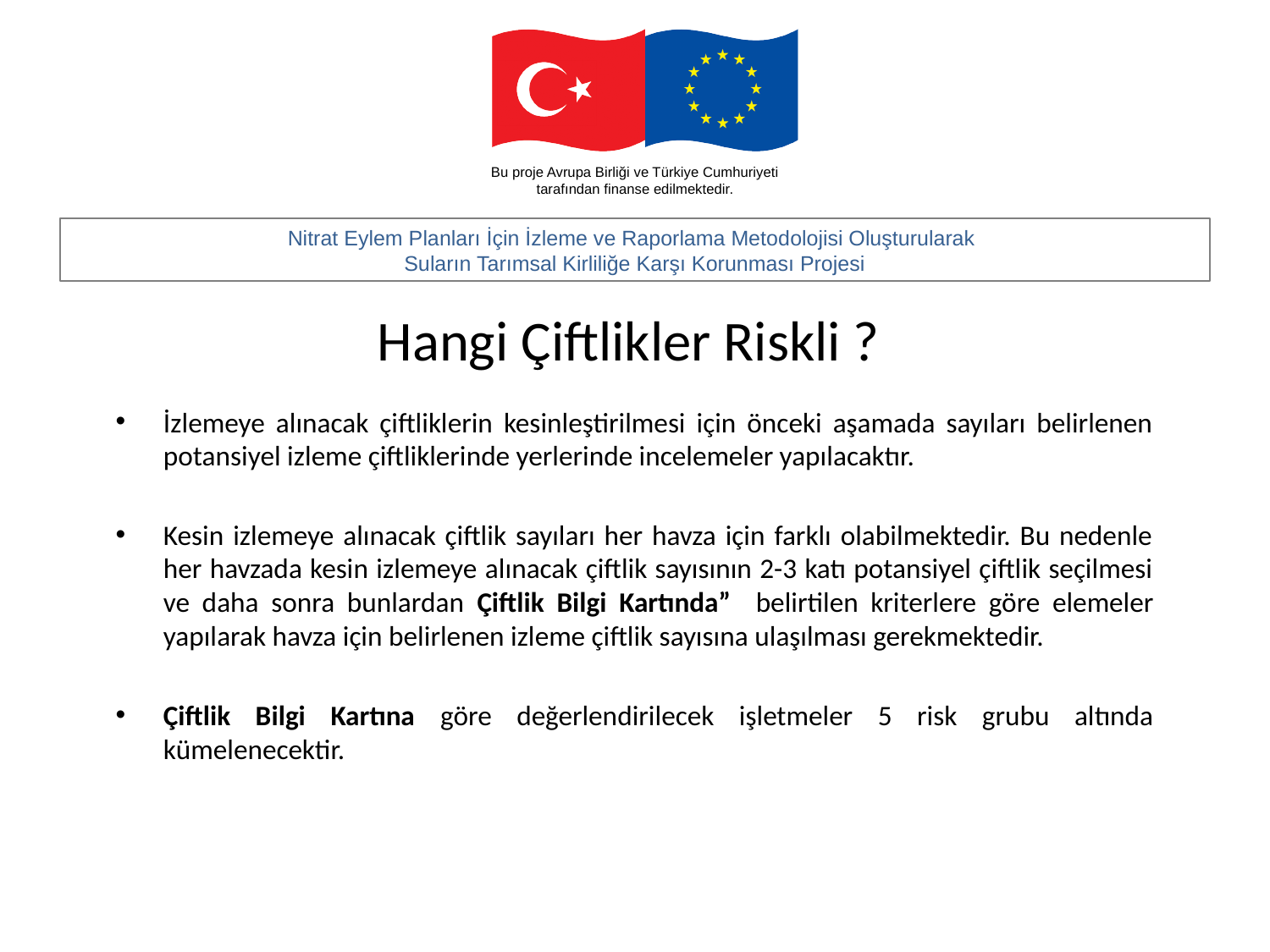

# Hangi Çiftlikler Riskli ?
İzlemeye alınacak çiftliklerin kesinleştirilmesi için önceki aşamada sayıları belirlenen potansiyel izleme çiftliklerinde yerlerinde incelemeler yapılacaktır.

Kesin izlemeye alınacak çiftlik sayıları her havza için farklı olabilmektedir. Bu nedenle her havzada kesin izlemeye alınacak çiftlik sayısının 2-3 katı potansiyel çiftlik seçilmesi ve daha sonra bunlardan Çiftlik Bilgi Kartında”  belirtilen kriterlere göre elemeler yapılarak havza için belirlenen izleme çiftlik sayısına ulaşılması gerekmektedir.

Çiftlik Bilgi Kartına göre değerlendirilecek işletmeler 5 risk grubu altında kümelenecektir.